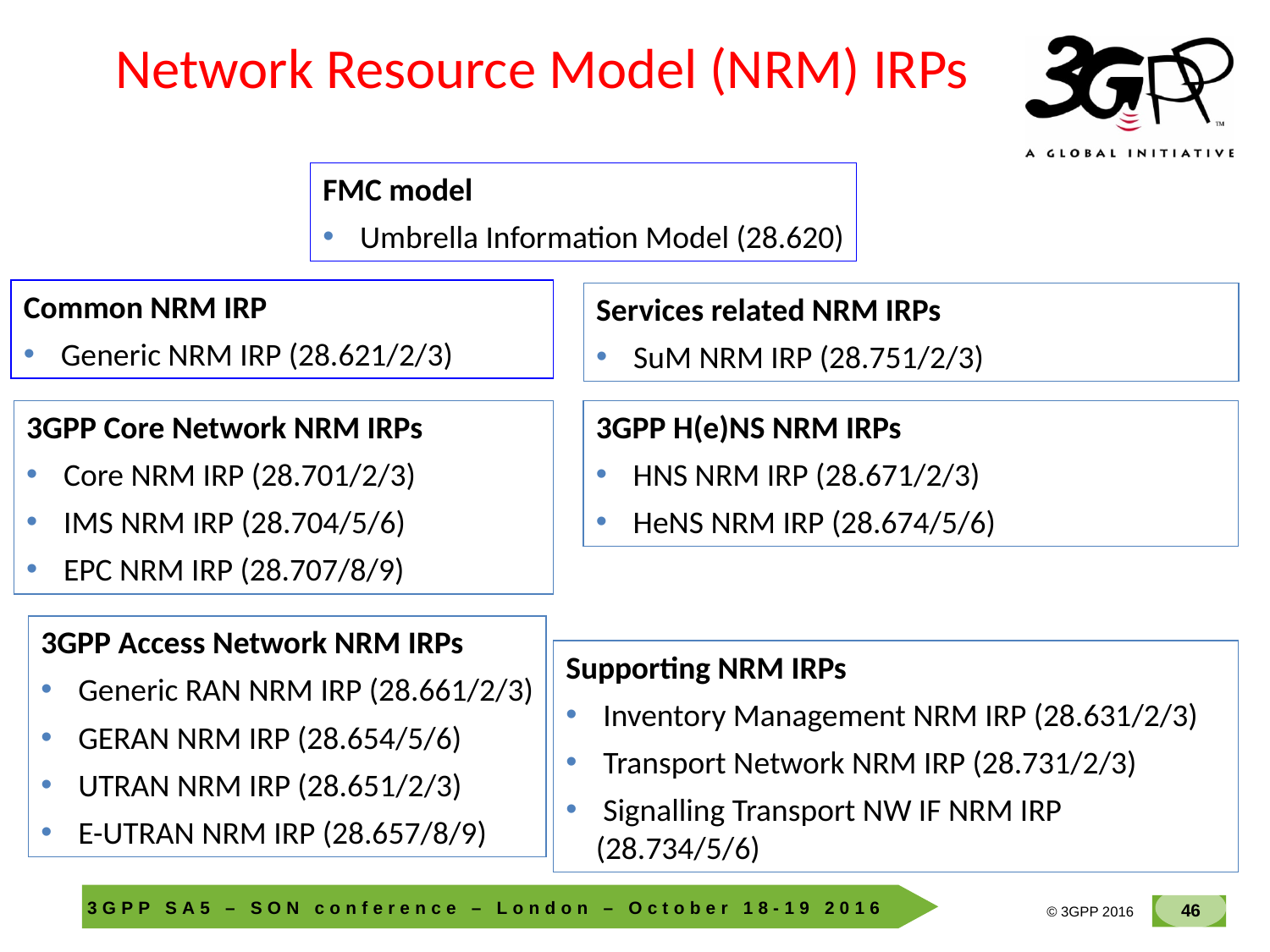

Network Resource Model (NRM) IRPs
FMC model
 Umbrella Information Model (28.620)
Common NRM IRP
 Generic NRM IRP (28.621/2/3)
Services related NRM IRPs
 SuM NRM IRP (28.751/2/3)
3GPP Core Network NRM IRPs
 Core NRM IRP (28.701/2/3)
 IMS NRM IRP (28.704/5/6)
 EPC NRM IRP (28.707/8/9)
3GPP H(e)NS NRM IRPs
 HNS NRM IRP (28.671/2/3)
 HeNS NRM IRP (28.674/5/6)
3GPP Access Network NRM IRPs
 Generic RAN NRM IRP (28.661/2/3)
 GERAN NRM IRP (28.654/5/6)
 UTRAN NRM IRP (28.651/2/3)
 E-UTRAN NRM IRP (28.657/8/9)
Supporting NRM IRPs
 Inventory Management NRM IRP (28.631/2/3)
 Transport Network NRM IRP (28.731/2/3)
 Signalling Transport NW IF NRM IRP (28.734/5/6)